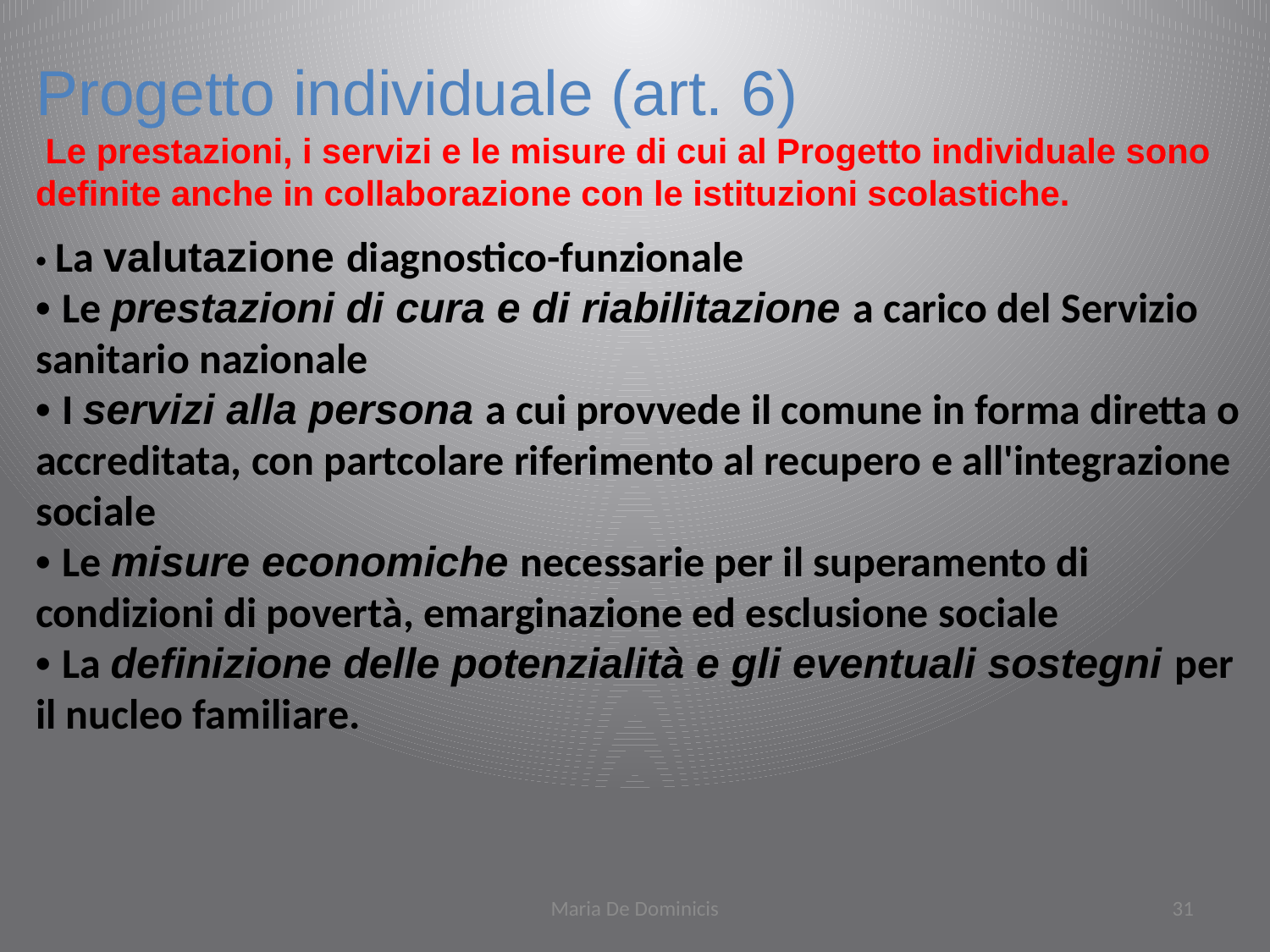

Progetto individuale (art. 6)
 Le prestazioni, i servizi e le misure di cui al Progetto individuale sono definite anche in collaborazione con le istituzioni scolastiche.

• La valutazione diagnostico-funzionale
• Le prestazioni di cura e di riabilitazione a carico del Servizio sanitario nazionale
• I servizi alla persona a cui provvede il comune in forma diretta o
accreditata, con partcolare riferimento al recupero e all'integrazione
sociale
• Le misure economiche necessarie per il superamento di condizioni di povertà, emarginazione ed esclusione sociale
• La definizione delle potenzialità e gli eventuali sostegni per il nucleo familiare.
Maria De Dominicis
31